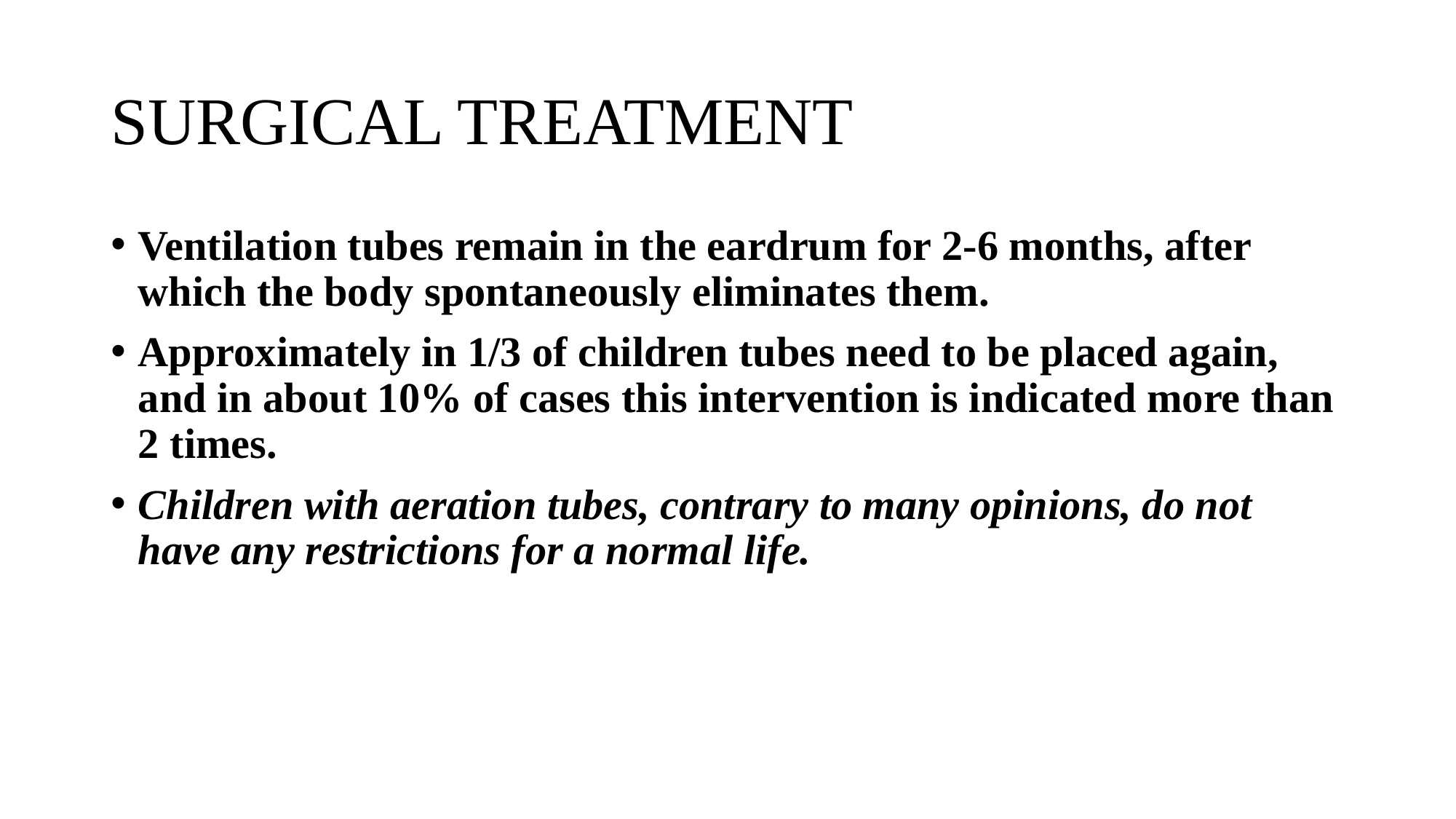

# SURGICAL TREATMENT
Ventilation tubes remain in the eardrum for 2-6 months, after which the body spontaneously eliminates them.
Approximately in 1/3 of children tubes need to be placed again, and in about 10% of cases this intervention is indicated more than 2 times.
Children with aeration tubes, contrary to many opinions, do not have any restrictions for a normal life.